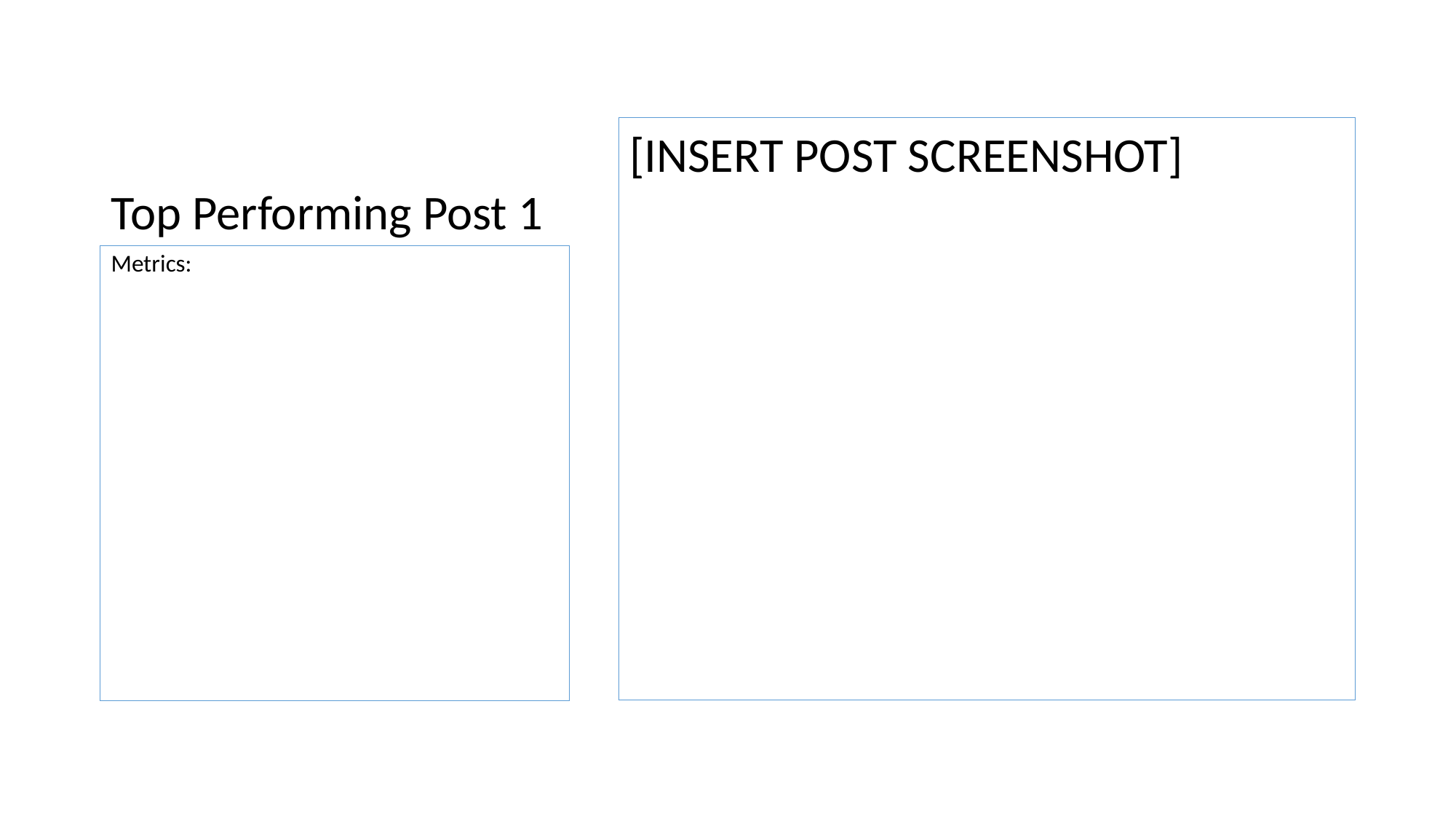

# Top Performing Post 1
[INSERT POST SCREENSHOT]
Metrics: